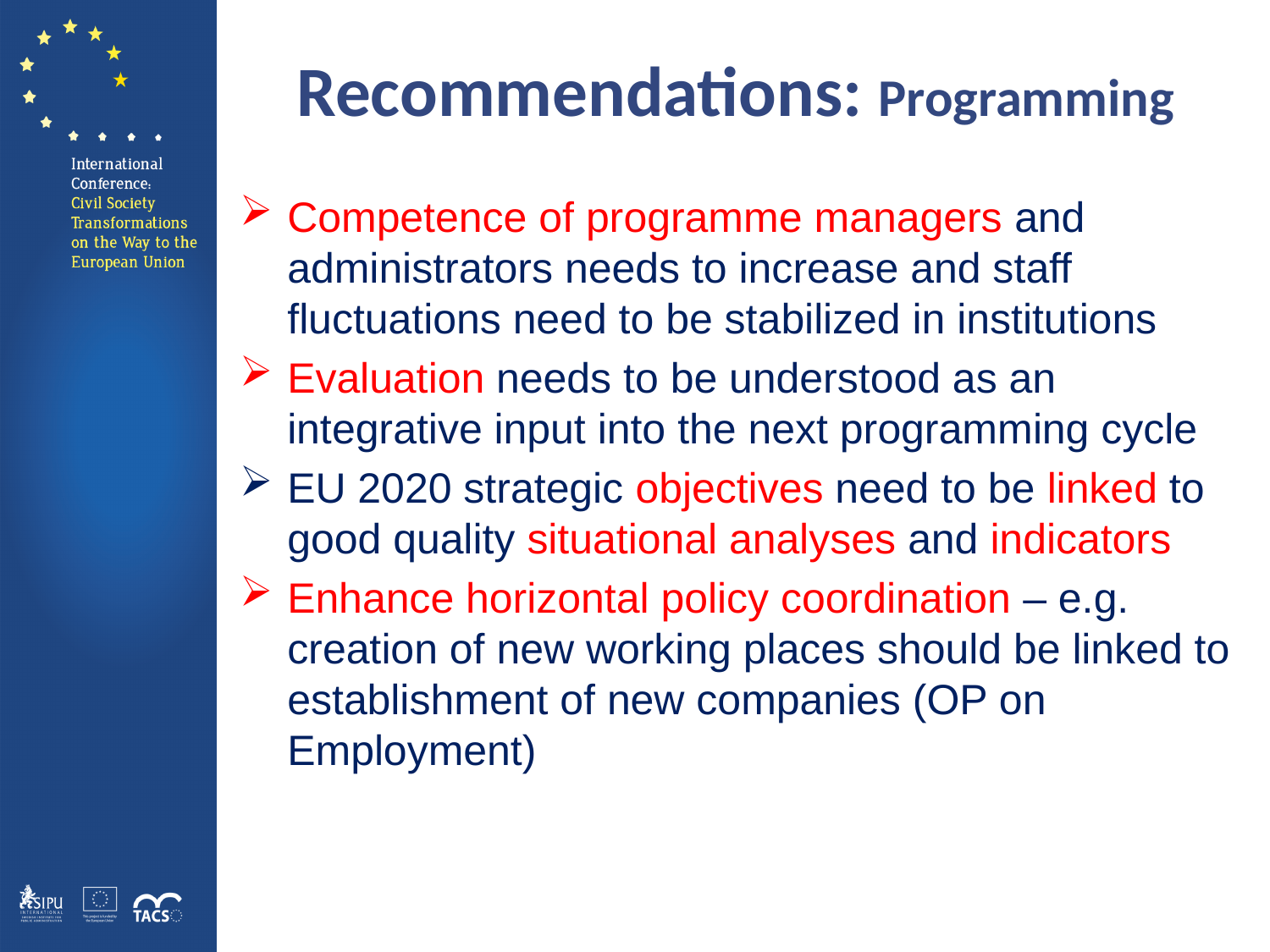

# Recommendations: Programming
Competence of programme managers and administrators needs to increase and staff fluctuations need to be stabilized in institutions
Evaluation needs to be understood as an integrative input into the next programming cycle
EU 2020 strategic objectives need to be linked to good quality situational analyses and indicators
Enhance horizontal policy coordination – e.g. creation of new working places should be linked to establishment of new companies (OP on Employment)
14